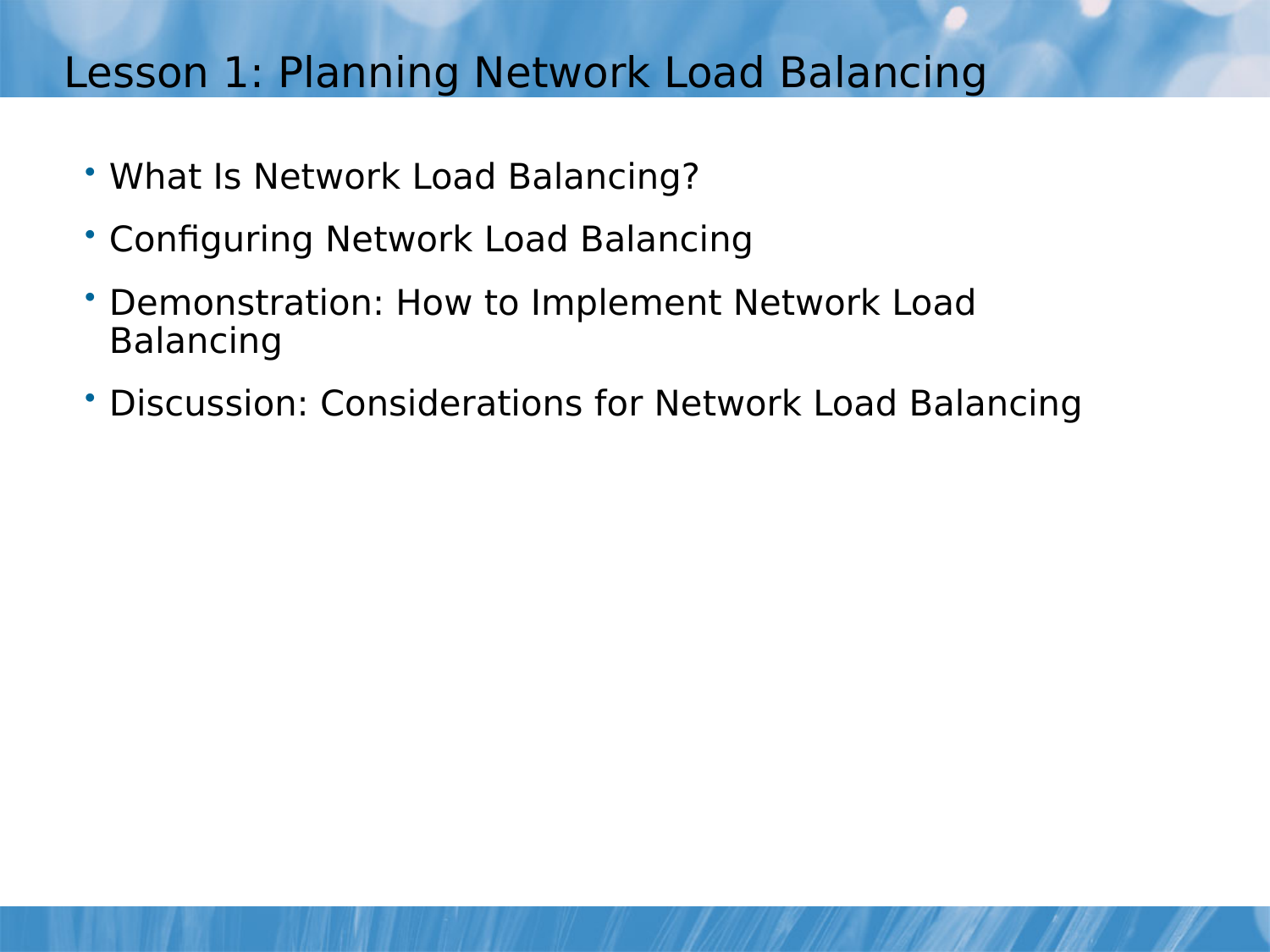

# Lesson 1: Planning Network Load Balancing

What Is Network Load Balancing?
Configuring Network Load Balancing
Demonstration: How to Implement Network Load Balancing
Discussion: Considerations for Network Load Balancing